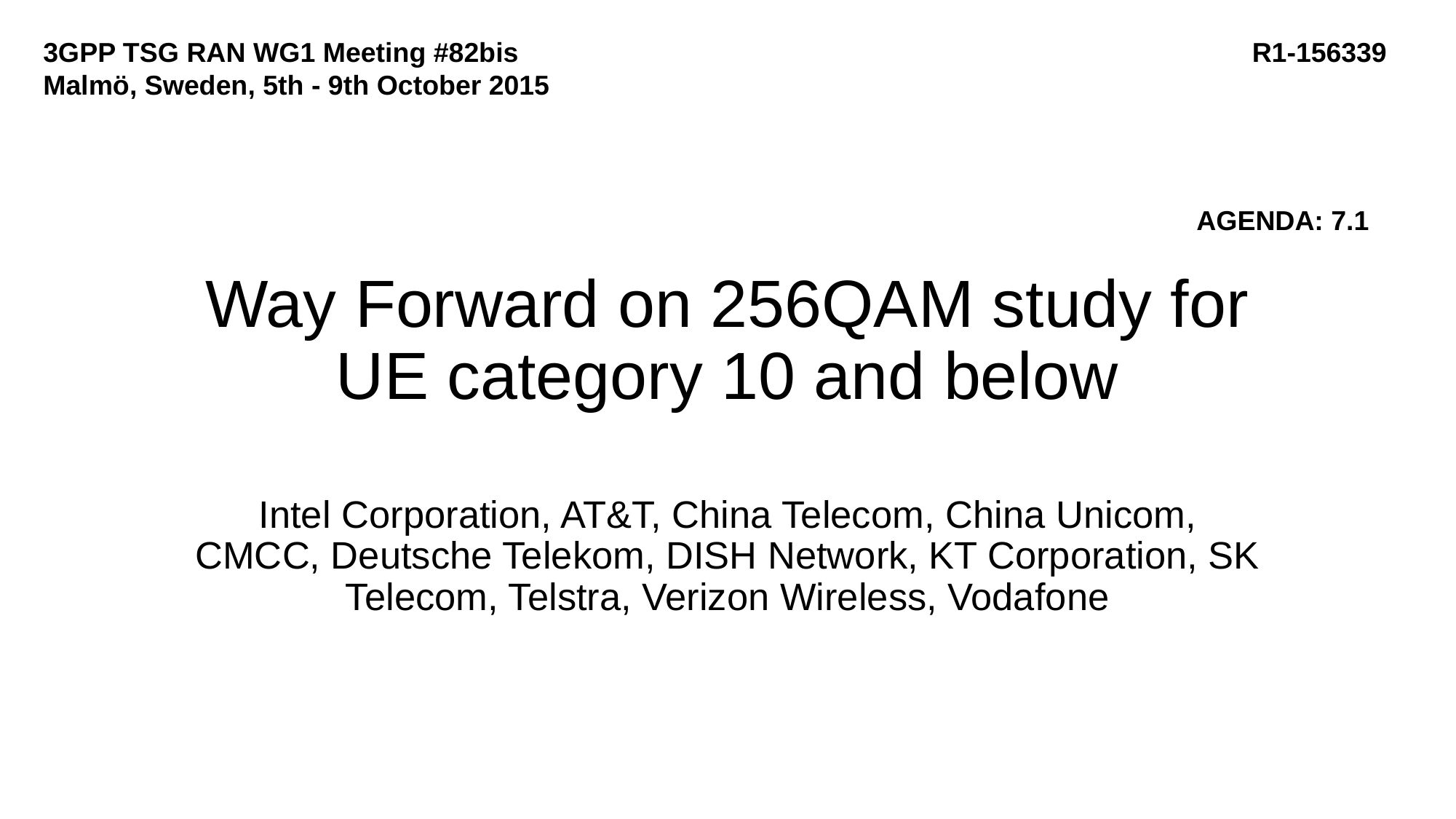

3GPP TSG RAN WG1 Meeting #82bis
Malmö, Sweden, 5th - 9th October 2015
R1-156339
AGENDA: 7.1
# Way Forward on 256QAM study for UE category 10 and below

Intel Corporation, AT&T, China Telecom, China Unicom, CMCC, Deutsche Telekom, DISH Network, KT Corporation, SK Telecom, Telstra, Verizon Wireless, Vodafone